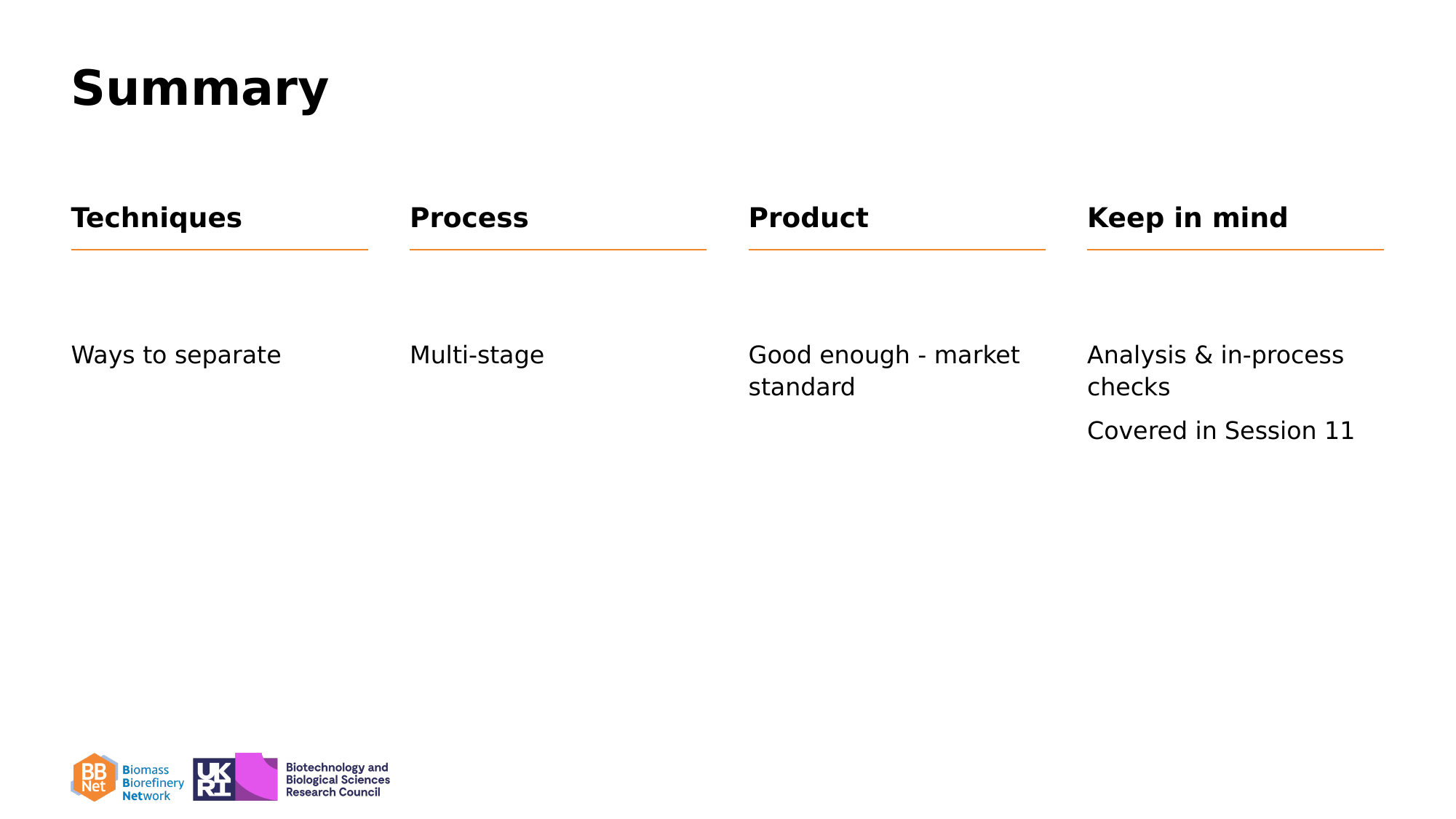

# Summary
Techniques
Process
Product
Keep in mind
Ways to separate

Multi-stage

Good enough - market standard
Analysis & in-process checks
Covered in Session 11